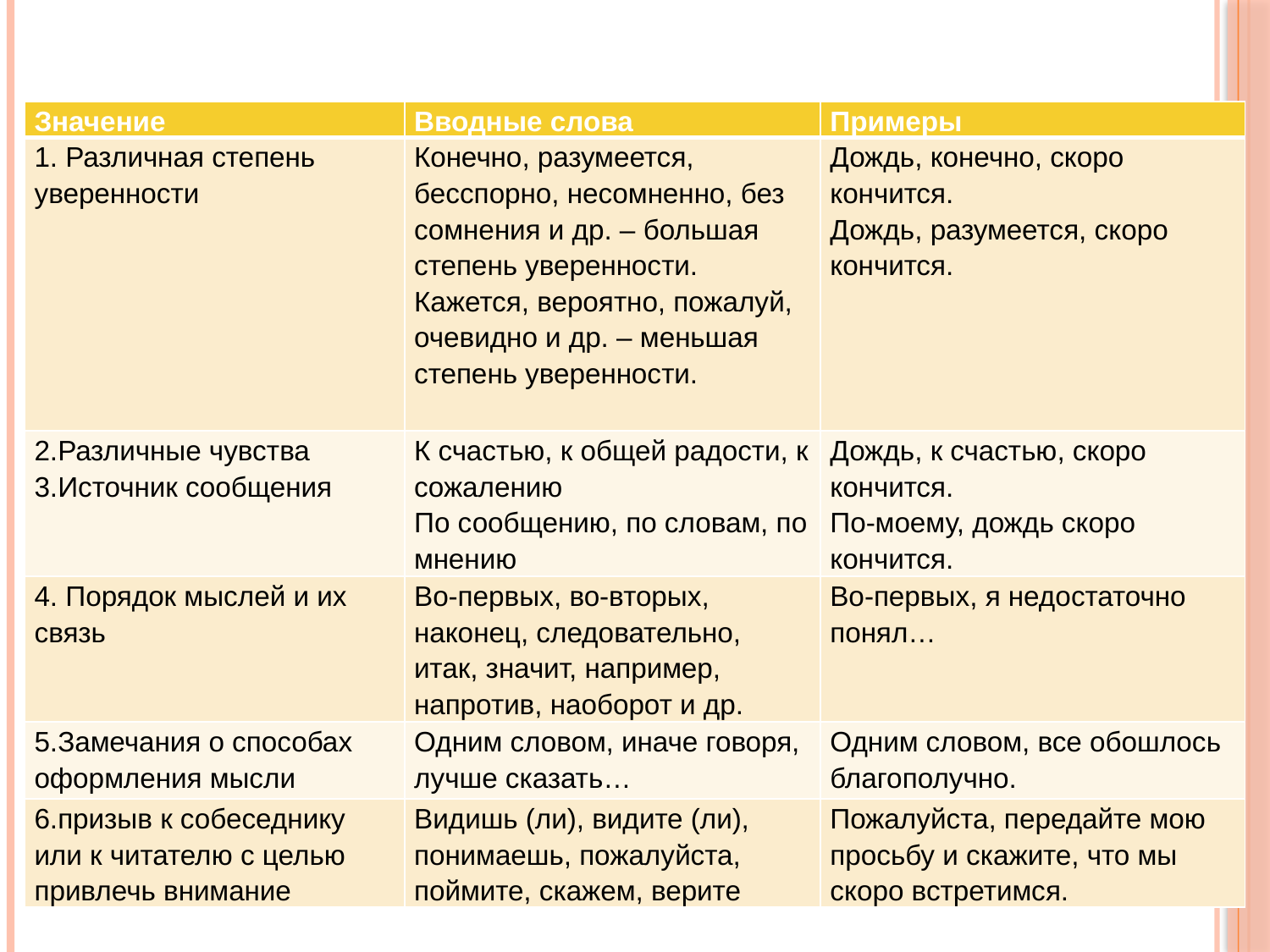

# Группы вводных слов по значению
| Значение | Вводные слова | Примеры |
| --- | --- | --- |
| 1. Различная степень уверенности | Конечно, разумеется, бесспорно, несомненно, без сомнения и др. – большая степень уверенности. Кажется, вероятно, пожалуй, очевидно и др. – меньшая степень уверенности. | Дождь, конечно, скоро кончится. Дождь, разумеется, скоро кончится. |
| 2.Различные чувства 3.Источник сообщения | К счастью, к общей радости, к сожалению По сообщению, по словам, по мнению | Дождь, к счастью, скоро кончится. По-моему, дождь скоро кончится. |
| 4. Порядок мыслей и их связь | Во-первых, во-вторых, наконец, следовательно, итак, значит, например, напротив, наоборот и др. | Во-первых, я недостаточно понял… |
| 5.Замечания о способах оформления мысли | Одним словом, иначе говоря, лучше сказать… | Одним словом, все обошлось благополучно. |
| 6.призыв к собеседнику или к читателю с целью привлечь внимание | Видишь (ли), видите (ли), понимаешь, пожалуйста, поймите, скажем, верите | Пожалуйста, передайте мою просьбу и скажите, что мы скоро встретимся. |